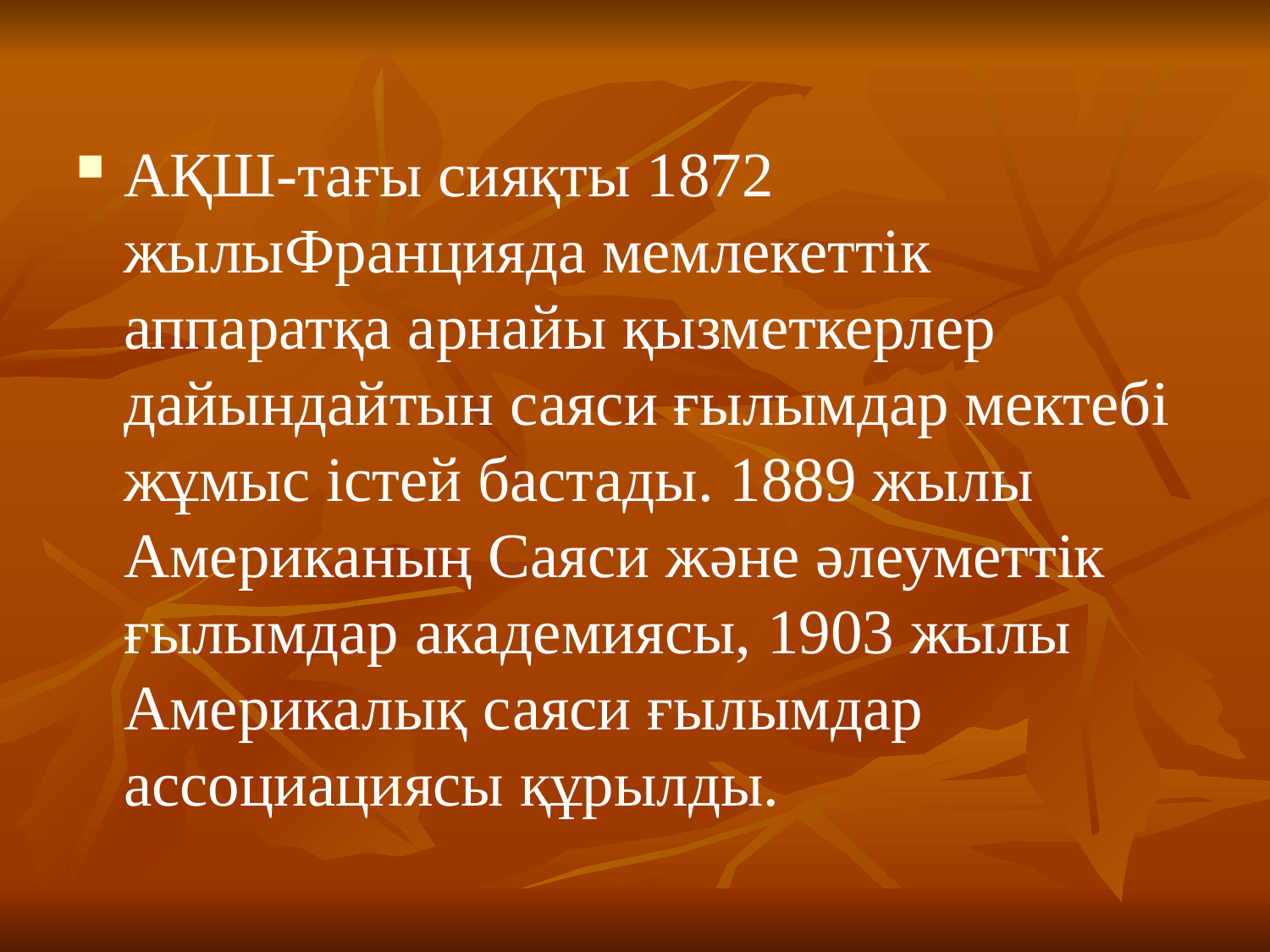

АҚШ-тағы сияқты 1872 жылыФранцияда мемлекеттік аппаратқа арнайы қызметкерлер дайындайтын саяси ғылымдар мектебі жұмыс істей бастады. 1889 жылы Американың Саяси және әлеуметтік ғылымдар академиясы, 1903 жылы Америкалық саяси ғылымдар ассоциациясы құрылды.